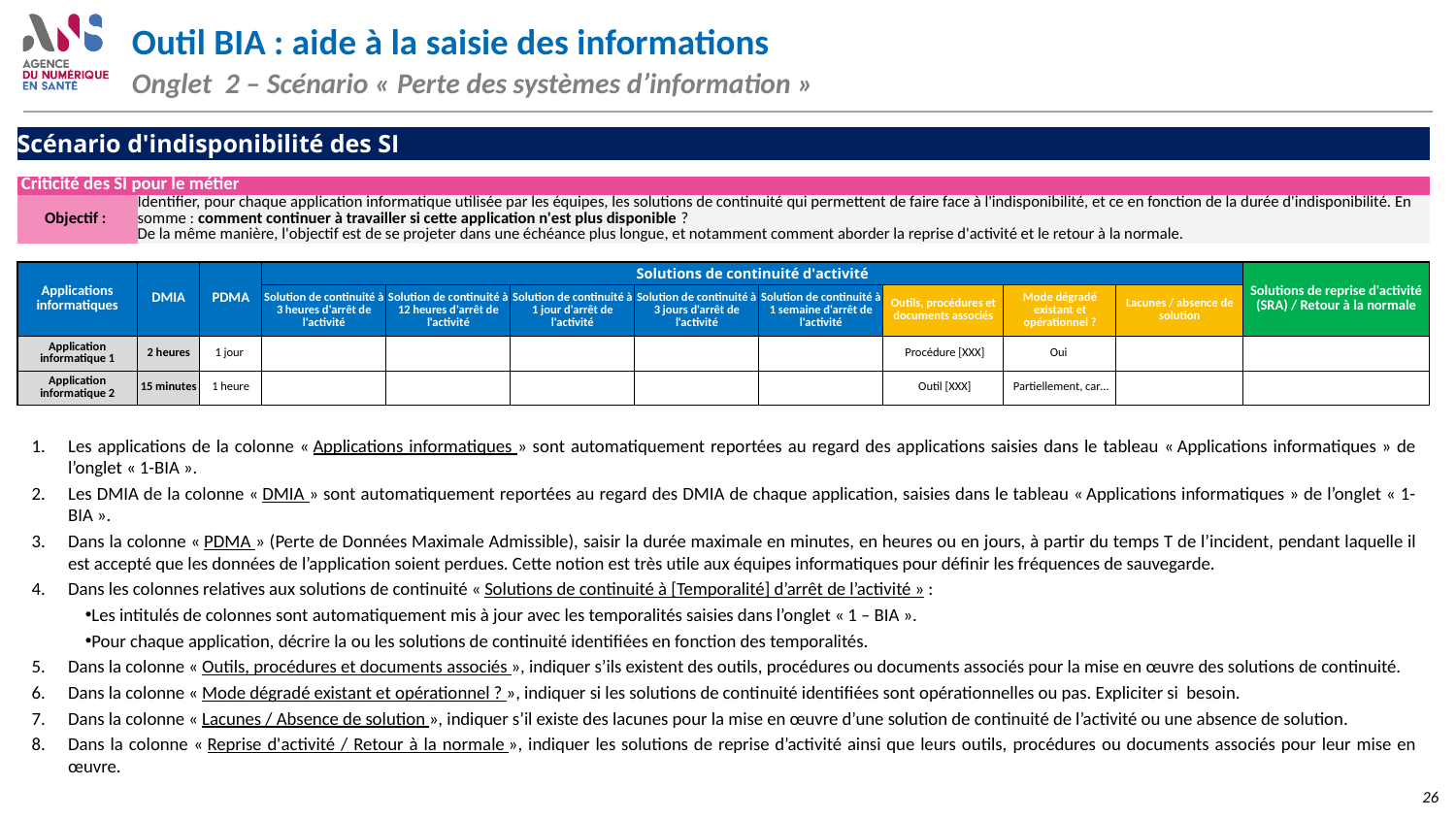

# Outil BIA : aide à la saisie des informations Onglet  2 – Scénario « Perte des systèmes d’information »
| Scénario d'indisponibilité des SI |  |  |  |  |  |  |  |  |  |  |  |  |
| --- | --- | --- | --- | --- | --- | --- | --- | --- | --- | --- | --- | --- |
|  |  |  |  |  |  |  |  |  |  |  |  |  |
| Criticité des SI pour le métier |  |  |  |  |  |  |  |  |  |  |  |  |
| Objectif : | Identifier, pour chaque application informatique utilisée par les équipes, les solutions de continuité qui permettent de faire face à l'indisponibilité, et ce en fonction de la durée d'indisponibilité. En somme : comment continuer à travailler si cette application n'est plus disponible ? |  |  |  |  |  |  |  |  |  |  |  |
|  | De la même manière, l'objectif est de se projeter dans une échéance plus longue, et notamment comment aborder la reprise d'activité et le retour à la normale. |  |  |  |  |  |  |  |  |  |  |  |
|  |  |  |  |  |  |  |  |  |  |  |  |  |
| Applications informatiques | DMIA | PDMA | Solutions de continuité d'activité |  |  |  |  |  |  |  |  | Solutions de reprise d'activité (SRA) / Retour à la normale |
|  |  |  | Solution de continuité à 3 heures d'arrêt de l'activité | Solution de continuité à 12 heures d'arrêt de l'activité | Solution de continuité à 1 jour d'arrêt de l'activité | Solution de continuité à 3 jours d'arrêt de l'activité | Solution de continuité à 1 semaine d'arrêt de l'activité | Outils, procédures et documents associés | Outils, procédures et documents associés | Mode dégradé existant et opérationnel ? | Lacunes / absence de solution |  |
| Application informatique 1 | 2 heures | 1 jour |  |  |  |  |  |  | Procédure [XXX] | Oui |  |  |
| Application informatique 2 | 15 minutes | 1 heure |  |  |  |  |  |  | Outil [XXX] | Partiellement, car… |  |  |
Les applications de la colonne « Applications informatiques » sont automatiquement reportées au regard des applications saisies dans le tableau « Applications informatiques » de l’onglet « 1-BIA ».
Les DMIA de la colonne « DMIA » sont automatiquement reportées au regard des DMIA de chaque application, saisies dans le tableau « Applications informatiques » de l’onglet « 1-BIA ».
Dans la colonne « PDMA » (Perte de Données Maximale Admissible), saisir la durée maximale en minutes, en heures ou en jours, à partir du temps T de l’incident, pendant laquelle il est accepté que les données de l’application soient perdues. Cette notion est très utile aux équipes informatiques pour définir les fréquences de sauvegarde.
Dans les colonnes relatives aux solutions de continuité « Solutions de continuité à [Temporalité] d’arrêt de l’activité » :
Les intitulés de colonnes sont automatiquement mis à jour avec les temporalités saisies dans l’onglet « 1 – BIA ».
Pour chaque application, décrire la ou les solutions de continuité identifiées en fonction des temporalités.
Dans la colonne « Outils, procédures et documents associés », indiquer s’ils existent des outils, procédures ou documents associés pour la mise en œuvre des solutions de continuité.
Dans la colonne « Mode dégradé existant et opérationnel ? », indiquer si les solutions de continuité identifiées sont opérationnelles ou pas. Expliciter si  besoin.
Dans la colonne « Lacunes / Absence de solution », indiquer s’il existe des lacunes pour la mise en œuvre d’une solution de continuité de l’activité ou une absence de solution.
Dans la colonne « Reprise d'activité / Retour à la normale », indiquer les solutions de reprise d’activité ainsi que leurs outils, procédures ou documents associés pour leur mise en œuvre.
26